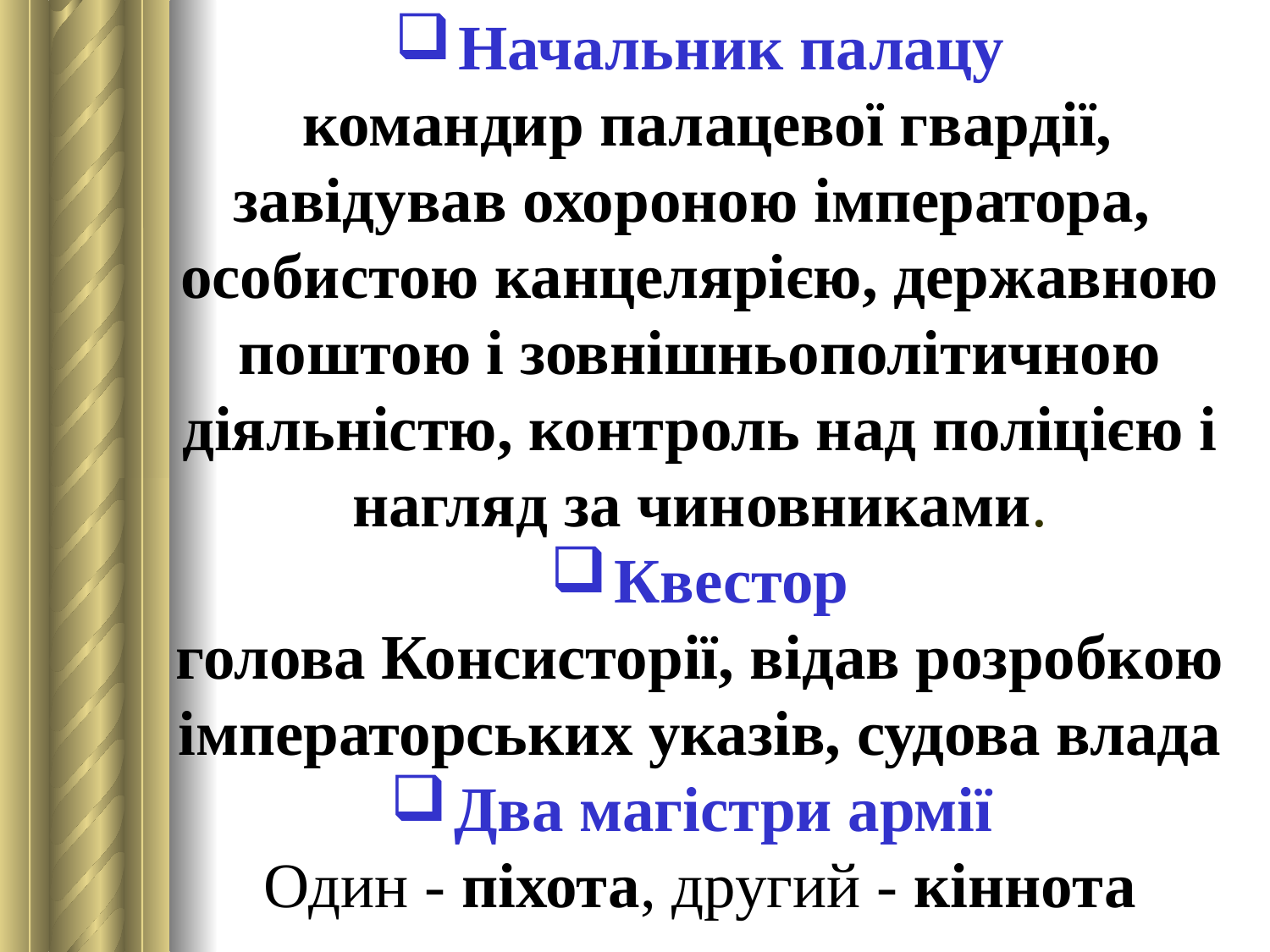

Начальник палацу
 командир палацевої гвардії, завідував охороною імператора,  особистою канцелярією, державною поштою і зовнішньополітичною діяльністю, контроль над поліцією і нагляд за чиновниками.
Квестор
голова Консисторії, відав розробкою імператорських указів, судова влада
Два магістри армії
Один - піхота, другий - кіннота